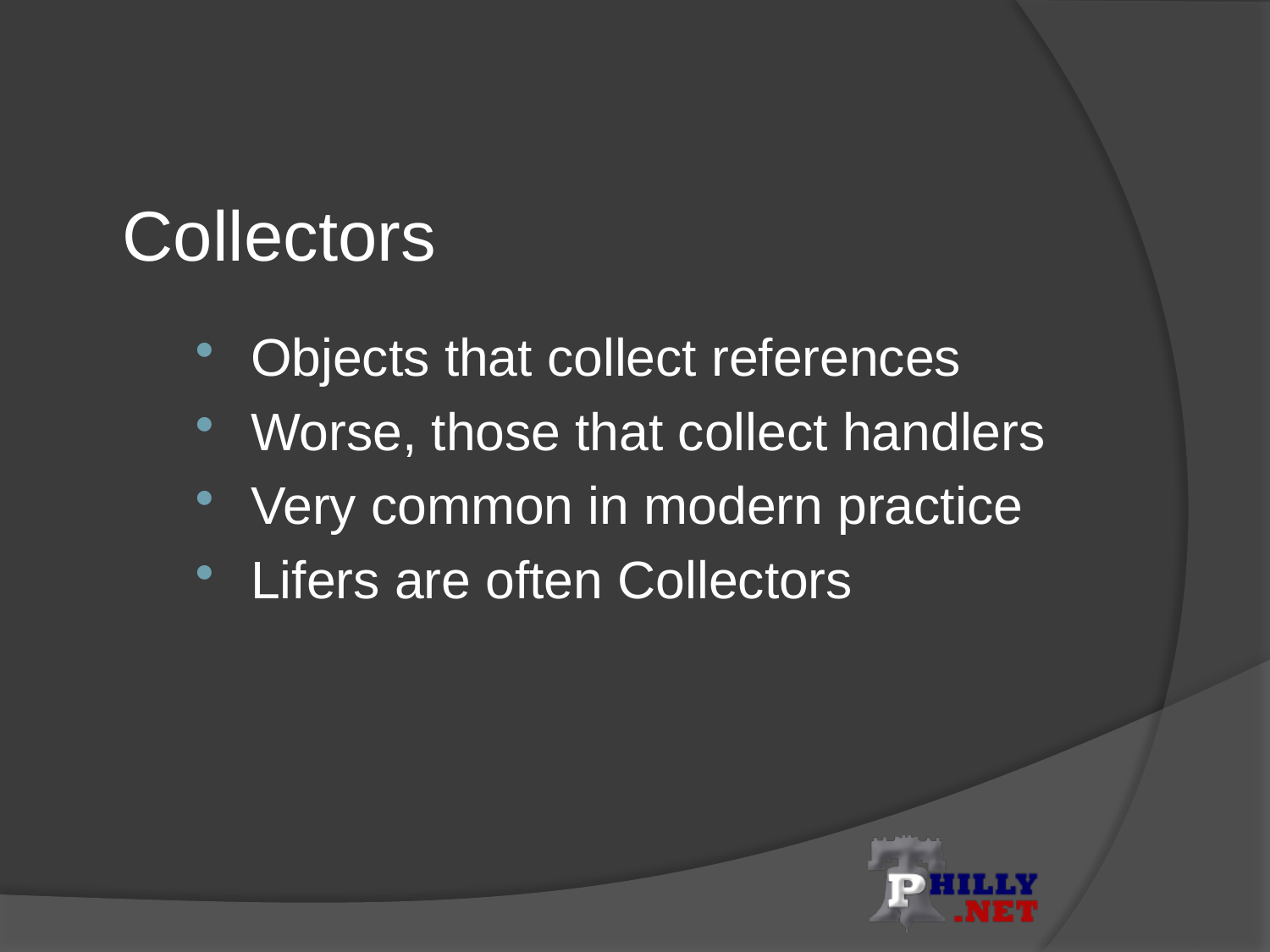

# Collectors
Objects that collect references
Worse, those that collect handlers
Very common in modern practice
Lifers are often Collectors